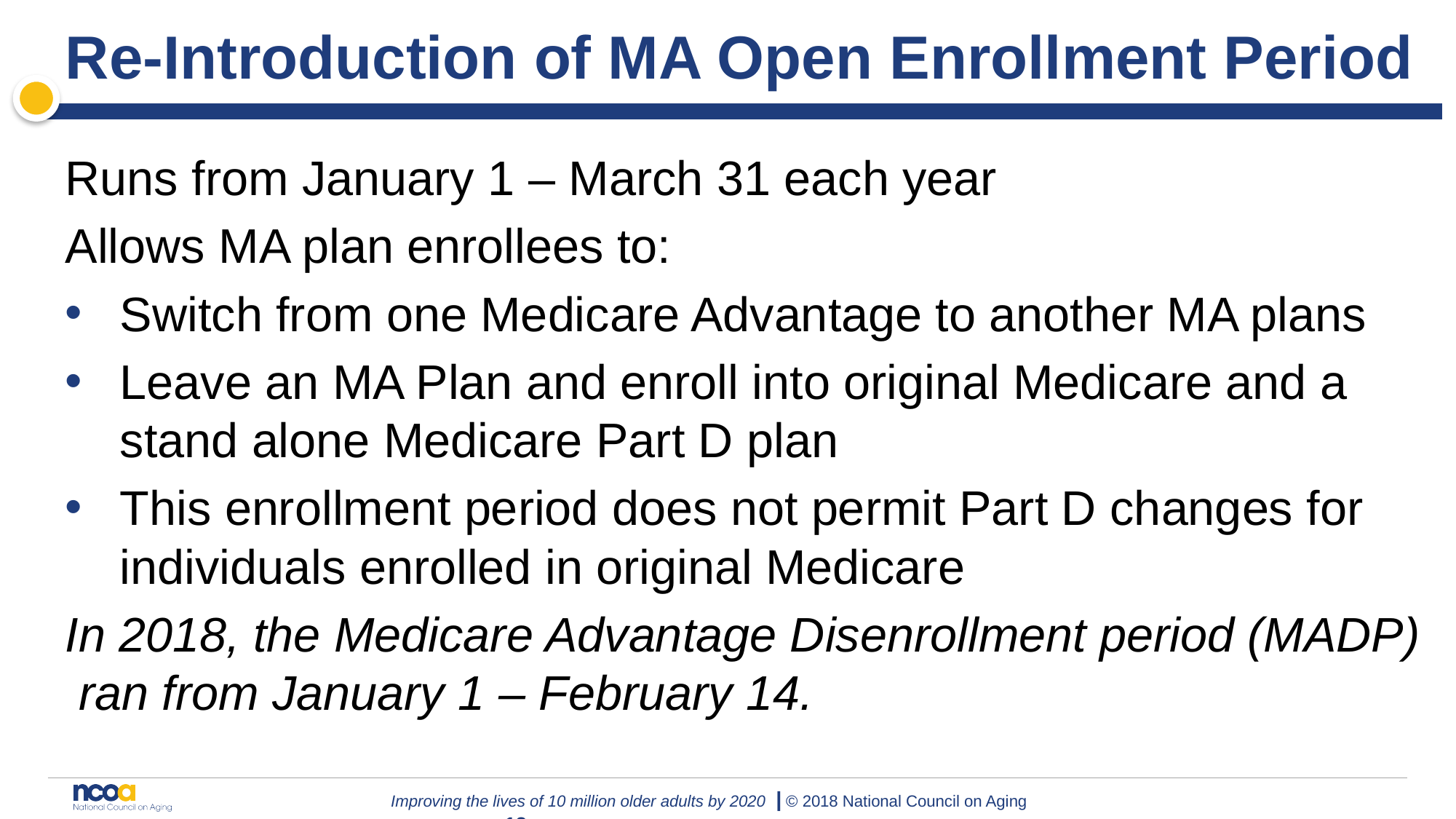

# Re-Introduction of MA Open Enrollment Period
Runs from January 1 – March 31 each year
Allows MA plan enrollees to:
Switch from one Medicare Advantage to another MA plans
Leave an MA Plan and enroll into original Medicare and a stand alone Medicare Part D plan
This enrollment period does not permit Part D changes for individuals enrolled in original Medicare
In 2018, the Medicare Advantage Disenrollment period (MADP)  ran from January 1 – February 14.